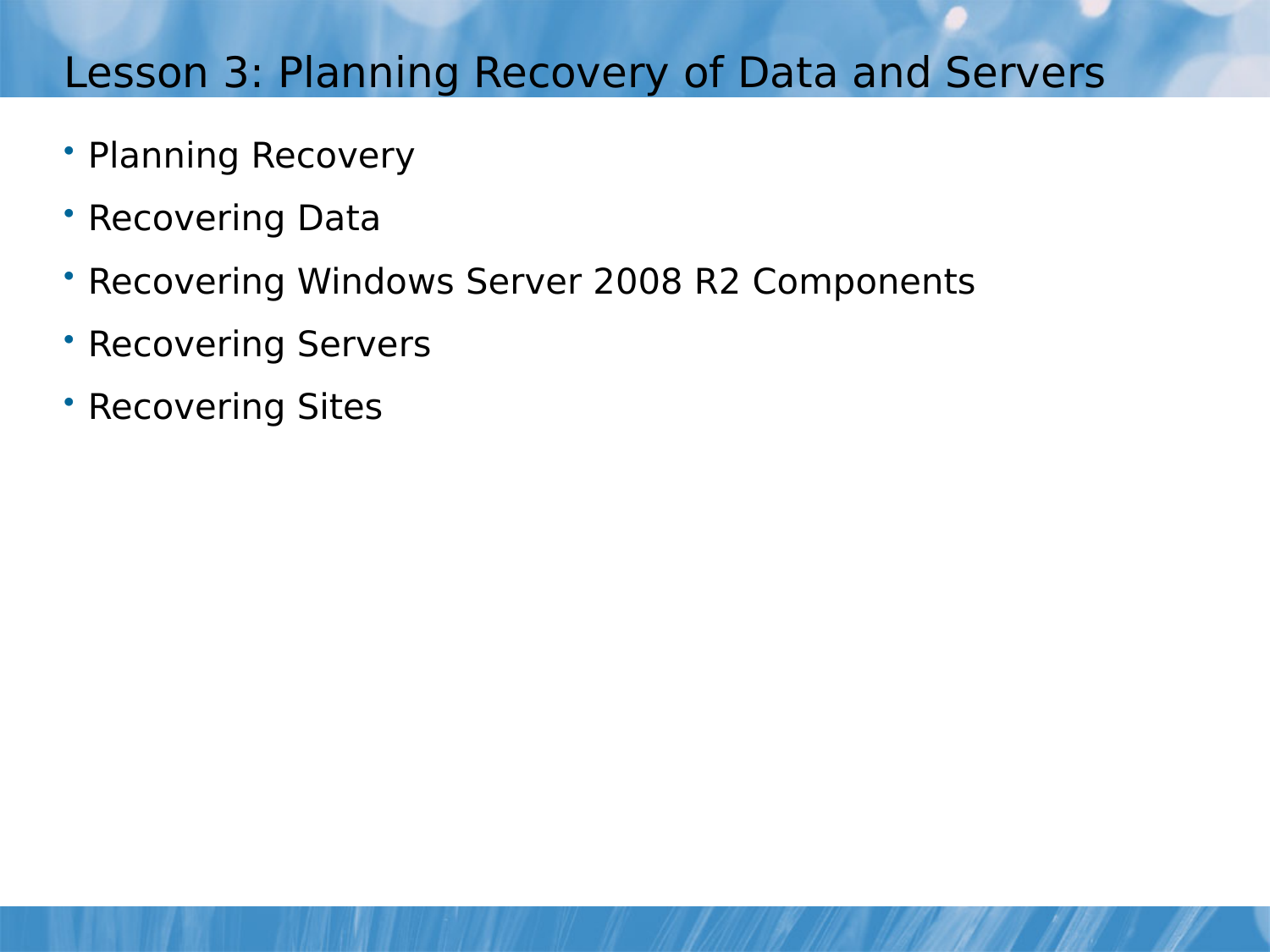

# Lesson 3: Planning Recovery of Data and Servers
Planning Recovery
Recovering Data
Recovering Windows Server 2008 R2 Components
Recovering Servers
Recovering Sites